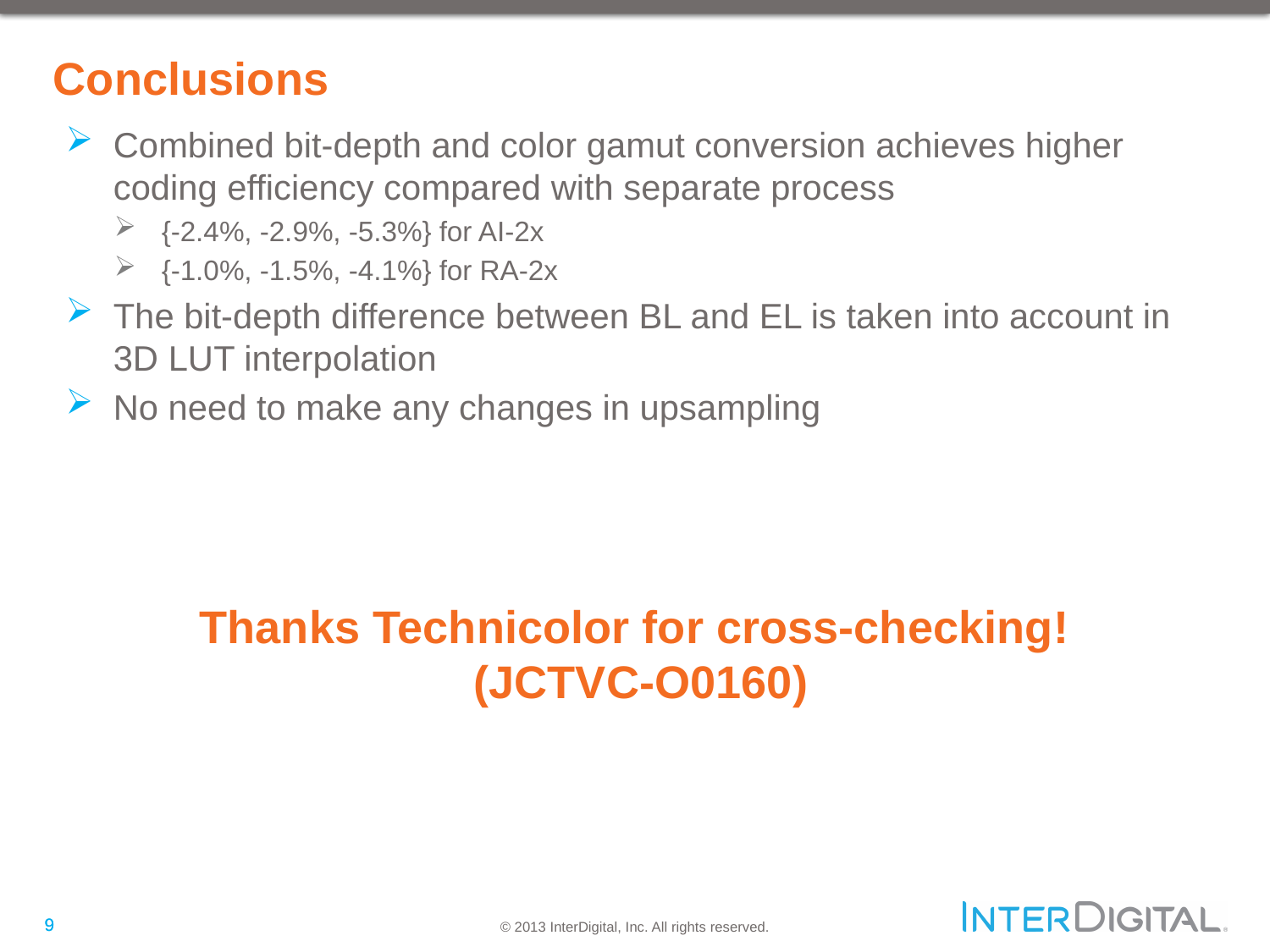

# Conclusions
Combined bit-depth and color gamut conversion achieves higher coding efficiency compared with separate process
{-2.4%, -2.9%, -5.3%} for AI-2x
{-1.0%, -1.5%, -4.1%} for RA-2x
The bit-depth difference between BL and EL is taken into account in 3D LUT interpolation
No need to make any changes in upsampling
Thanks Technicolor for cross-checking!
(JCTVC-O0160)